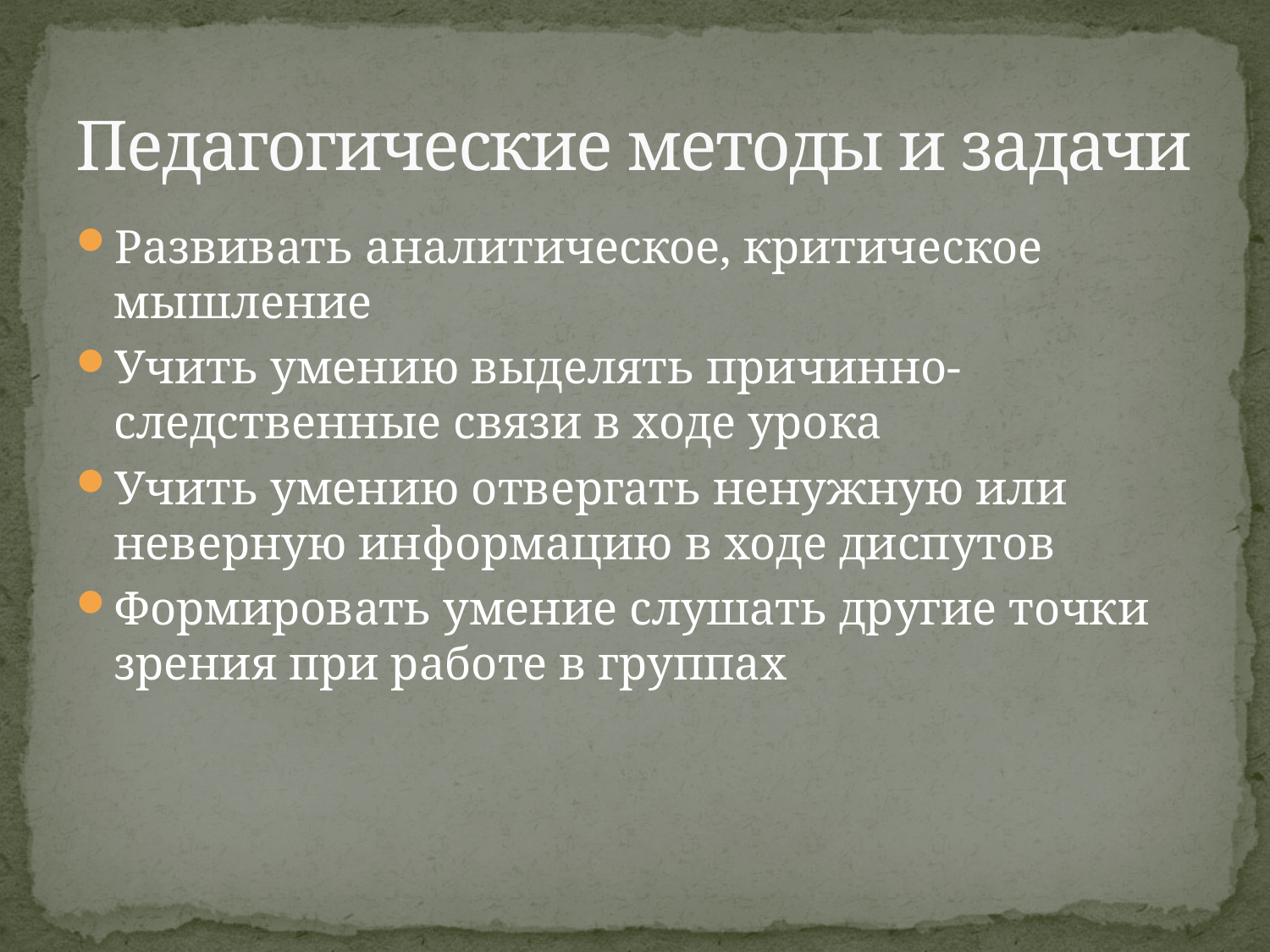

# Педагогические методы и задачи
Развивать аналитическое, критическое мышление
Учить умению выделять причинно- следственные связи в ходе урока
Учить умению отвергать ненужную или неверную информацию в ходе диспутов
Формировать умение слушать другие точки зрения при работе в группах